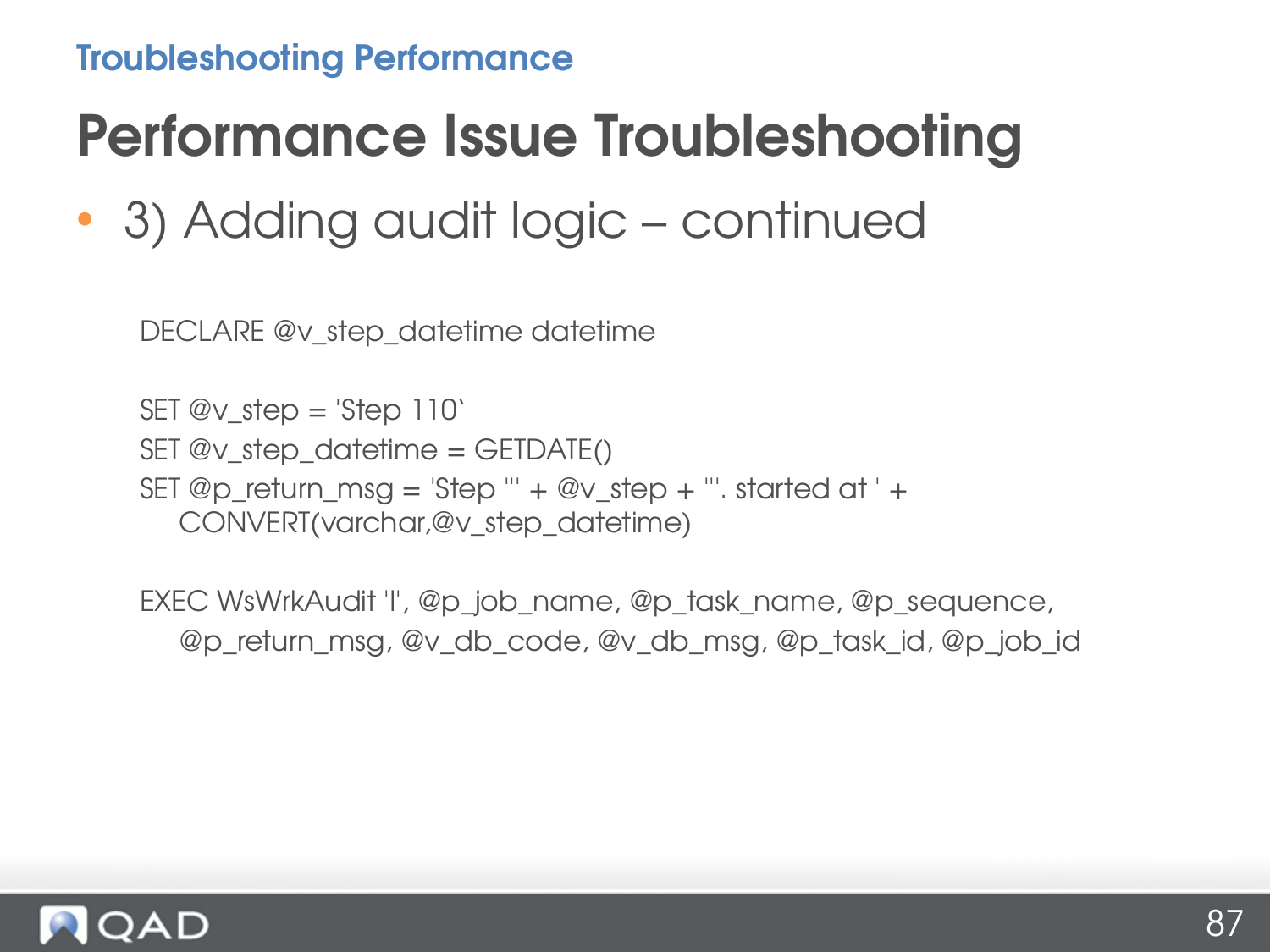

Troubleshooting Performance
# Performance Issue Troubleshooting
3) Adding audit logic – continued

DECLARE @v_step_datetime datetime

SET @v_step = 'Step 110‘
SET @v_step_datetime = GETDATE()
SET @p_return_msg = 'Step ''' + @v_step + '''. started at ' + CONVERT(varchar,@v_step_datetime)

EXEC WsWrkAudit 'I', @p_job_name, @p_task_name, @p_sequence,
	@p_return_msg, @v_db_code, @v_db_msg, @p_task_id, @p_job_id
87